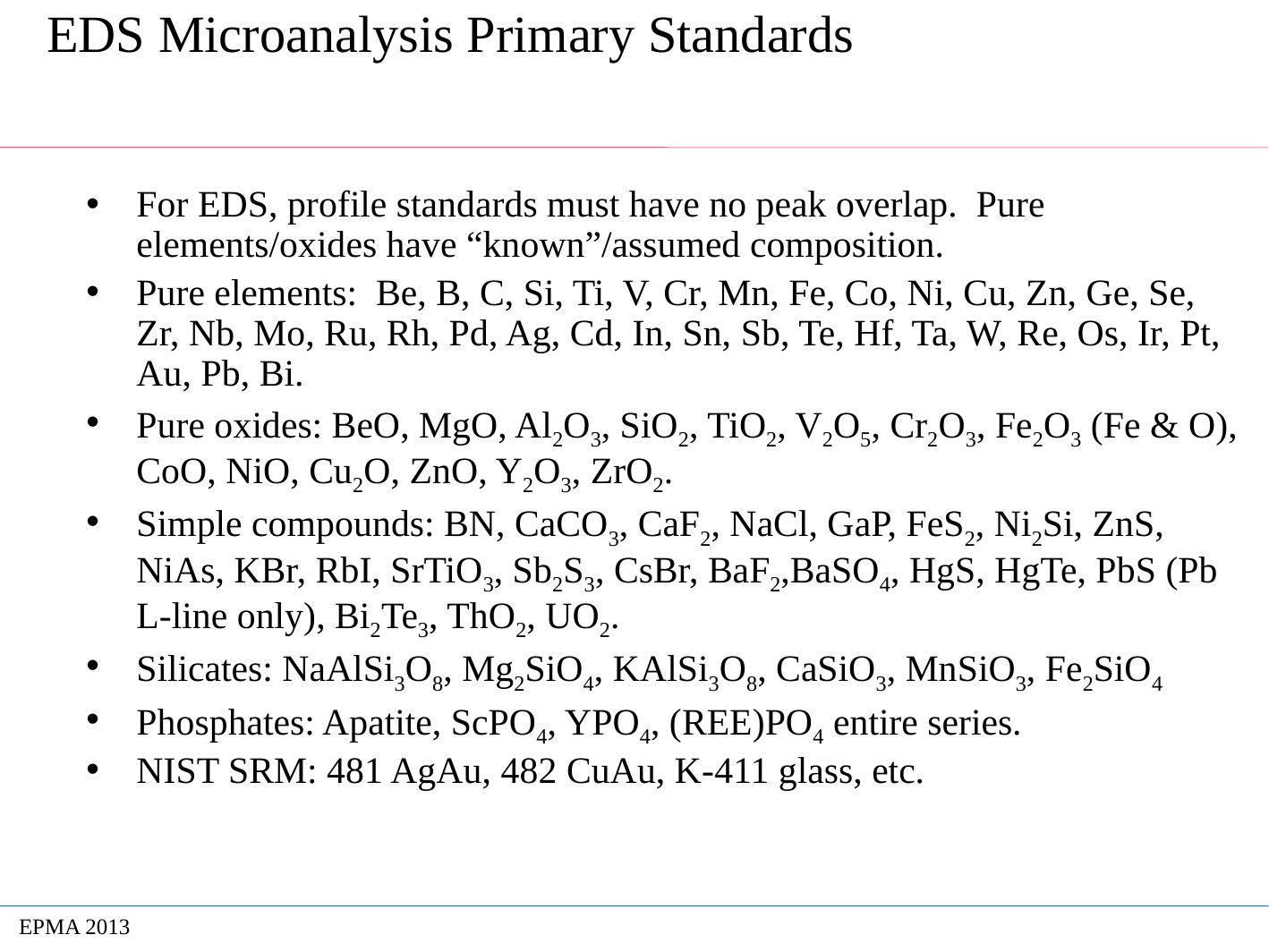

# EDS Microanalysis Primary Standards
For EDS, profile standards must have no peak overlap.  Pure elements/oxides have “known”/assumed composition.
Pure elements:  Be, B, C, Si, Ti, V, Cr, Mn, Fe, Co, Ni, Cu, Zn, Ge, Se, Zr, Nb, Mo, Ru, Rh, Pd, Ag, Cd, In, Sn, Sb, Te, Hf, Ta, W, Re, Os, Ir, Pt, Au, Pb, Bi.
Pure oxides: BeO, MgO, Al2O3, SiO2, TiO2, V2O5, Cr2O3, Fe2O3 (Fe & O), CoO, NiO, Cu2O, ZnO, Y2O3, ZrO2.
Simple compounds: BN, CaCO3, CaF2, NaCl, GaP, FeS2, Ni2Si, ZnS, NiAs, KBr, RbI, SrTiO3, Sb2S3, CsBr, BaF2,BaSO4, HgS, HgTe, PbS (Pb L-line only), Bi2Te3, ThO2, UO2.
Silicates: NaAlSi3O8, Mg2SiO4, KAlSi3O8, CaSiO3, MnSiO3, Fe2SiO4
Phosphates: Apatite, ScPO4, YPO4, (REE)PO4 entire series.
NIST SRM: 481 AgAu, 482 CuAu, K-411 glass, etc.
EPMA 2013